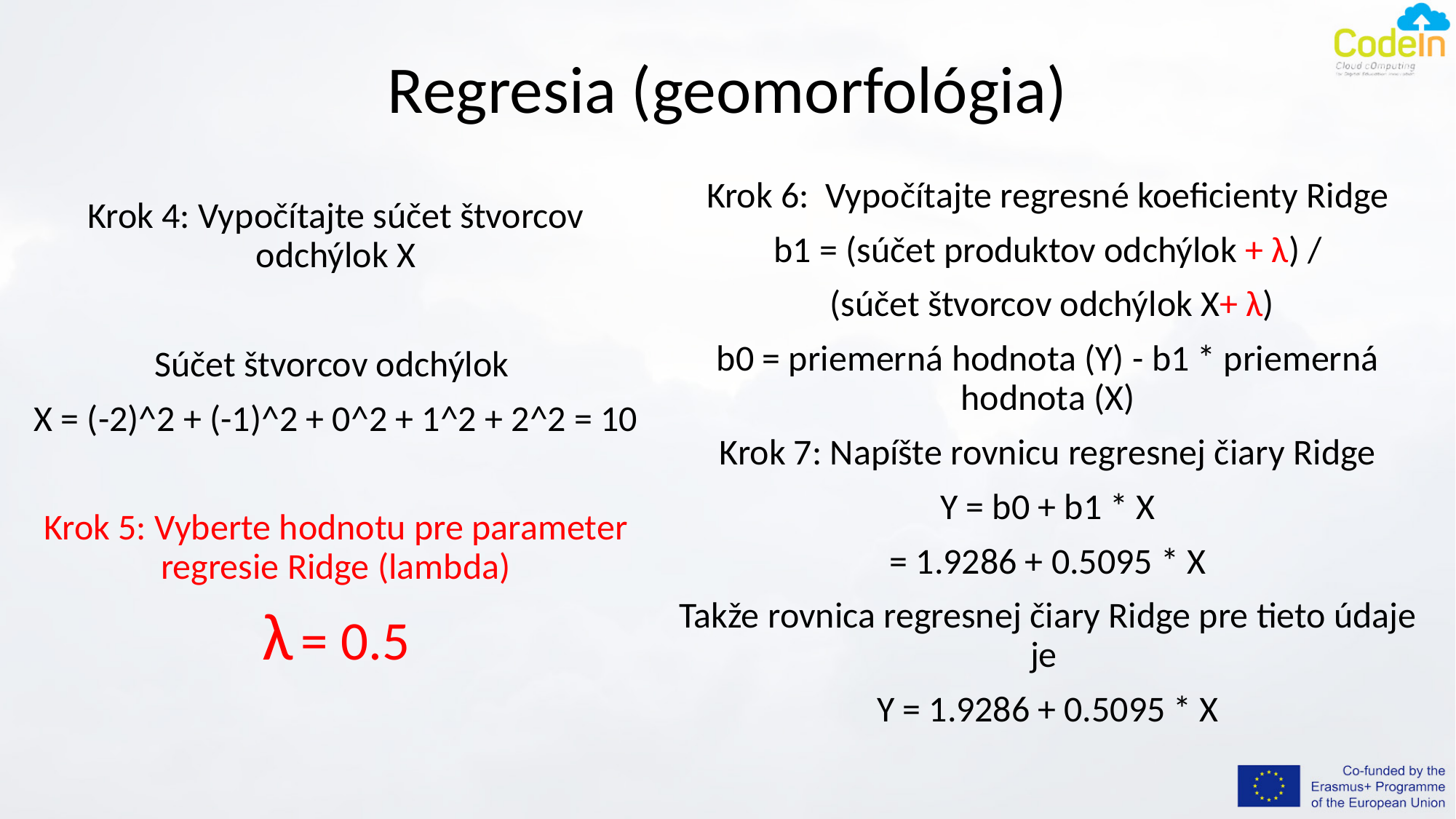

# Regresia (geomorfológia)
Krok 6:  Vypočítajte regresné koeficienty Ridge
b1 = (súčet produktov odchýlok + λ) /
 (súčet štvorcov odchýlok X+ λ)
b0 = priemerná hodnota (Y) - b1 * priemerná hodnota (X)
Krok 7: Napíšte rovnicu regresnej čiary Ridge
Y = b0 + b1 * X
= 1.9286 + 0.5095 * X
Takže rovnica regresnej čiary Ridge pre tieto údaje je
Y = 1.9286 + 0.5095 * X
Krok 4: Vypočítajte súčet štvorcov odchýlok X

Súčet štvorcov odchýlok
X = (-2)^2 + (-1)^2 + 0^2 + 1^2 + 2^2 = 10

Krok 5: Vyberte hodnotu pre parameter regresie Ridge (lambda)
λ = 0.5